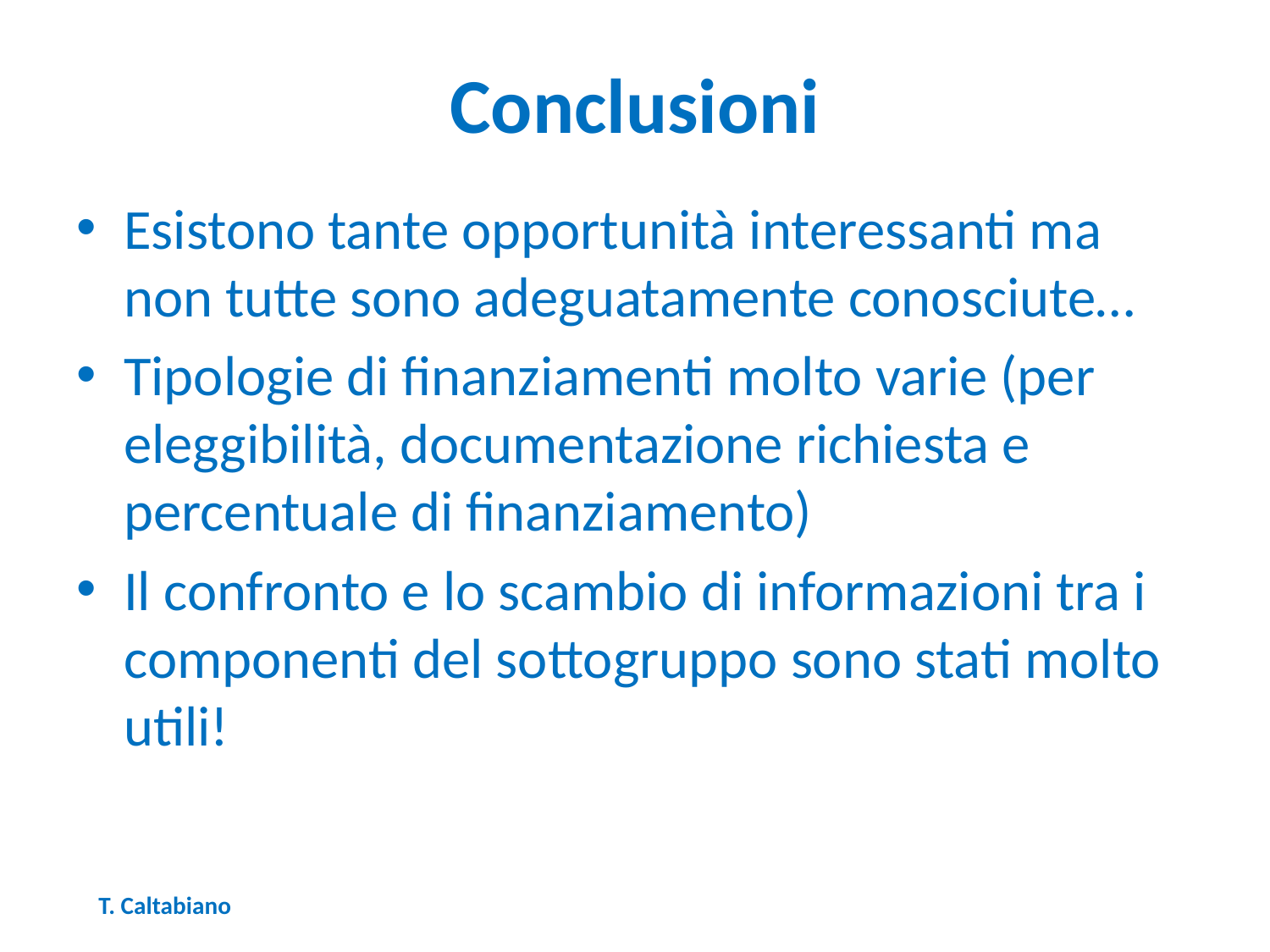

# Conclusioni
Esistono tante opportunità interessanti ma non tutte sono adeguatamente conosciute…
Tipologie di finanziamenti molto varie (per eleggibilità, documentazione richiesta e percentuale di finanziamento)
Il confronto e lo scambio di informazioni tra i componenti del sottogruppo sono stati molto utili!

T. Caltabiano